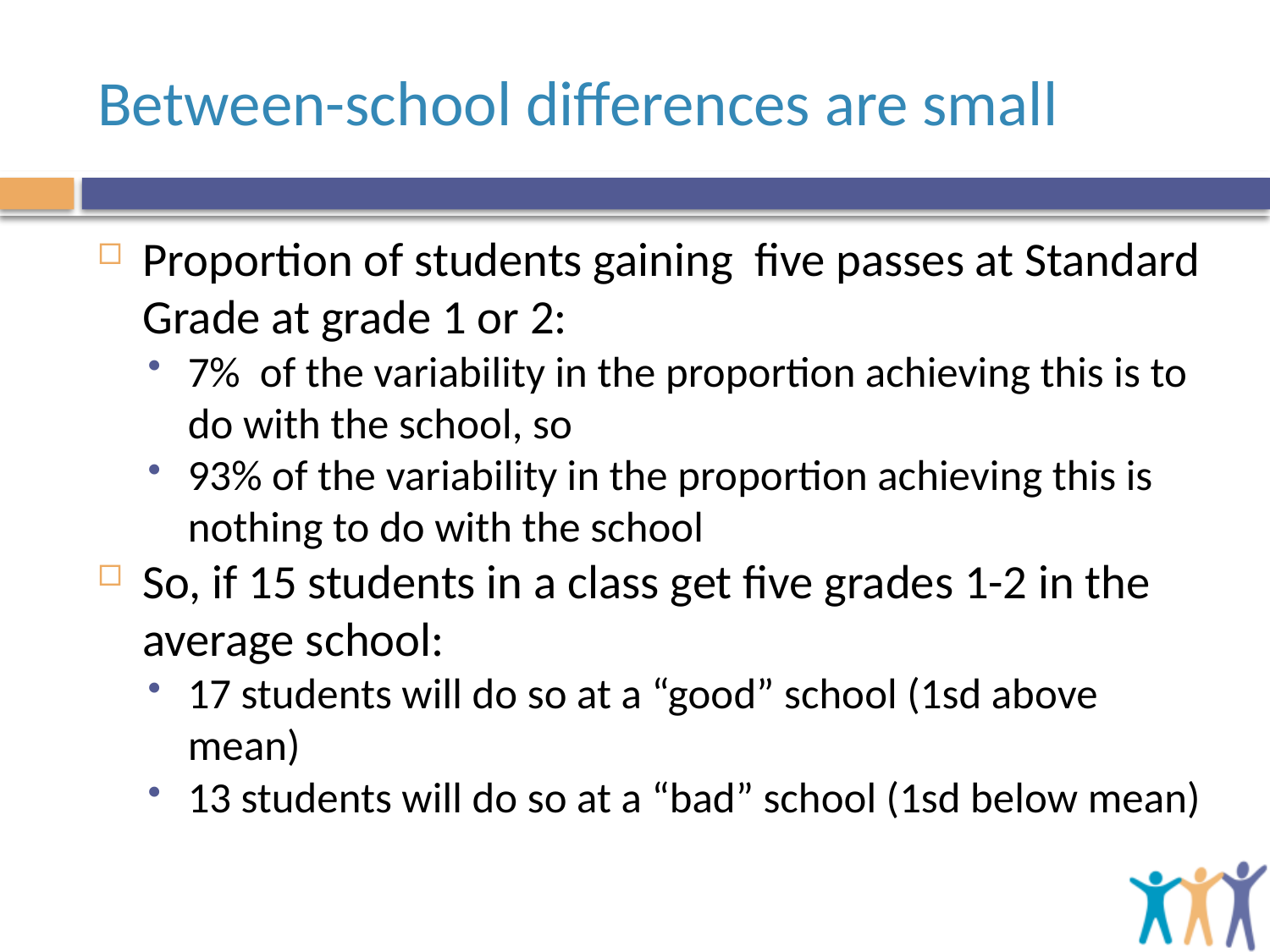

# Between-school differences are small
Proportion of students gaining  five passes at Standard Grade at grade 1 or 2:
7%  of the variability in the proportion achieving this is to do with the school, so
93% of the variability in the proportion achieving this is nothing to do with the school
So, if 15 students in a class get five grades 1-2 in the average school:
17 students will do so at a “good” school (1sd above mean)
13 students will do so at a “bad” school (1sd below mean)